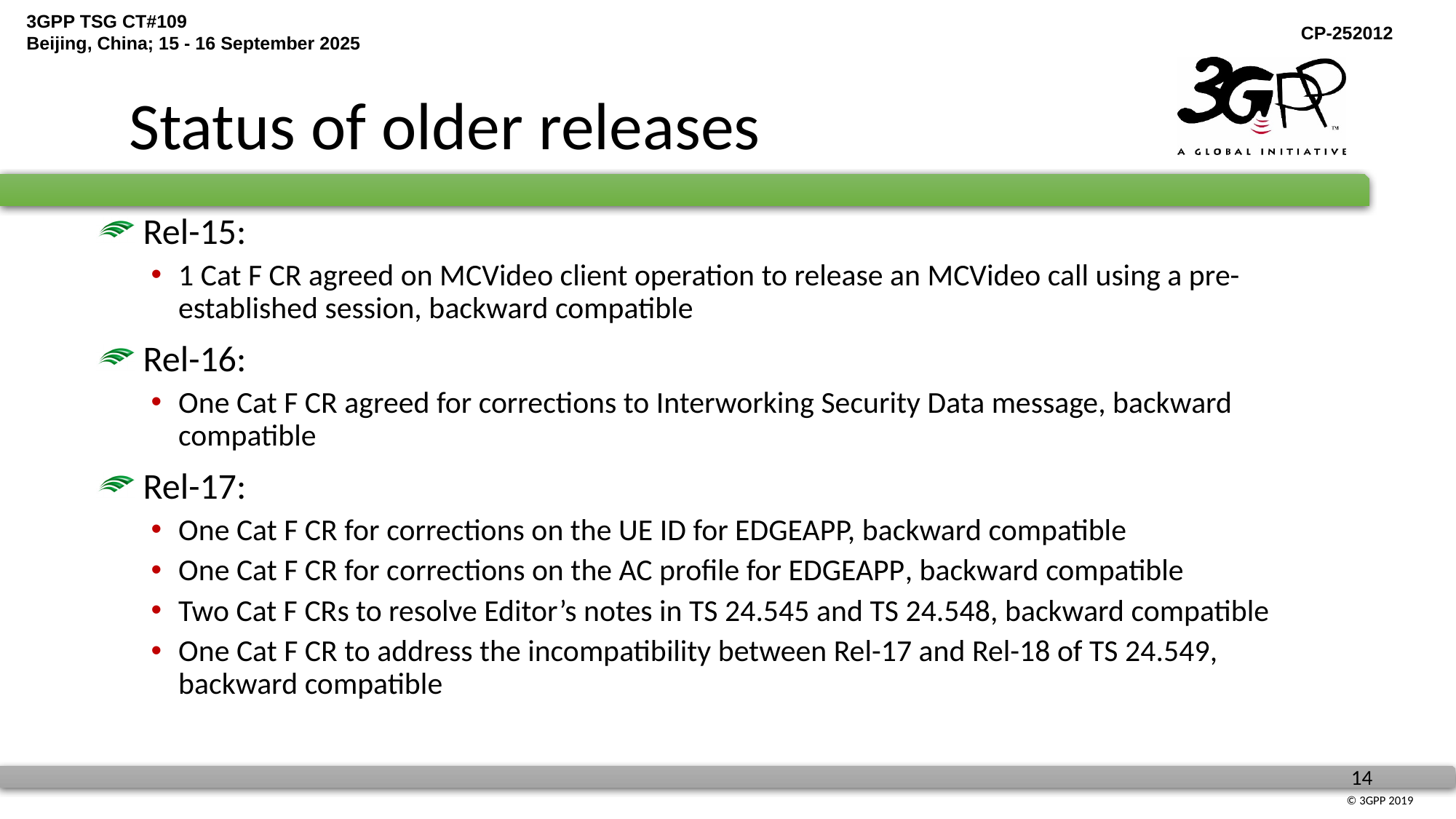

# Status of older releases
 Rel-15:
1 Cat F CR agreed on MCVideo client operation to release an MCVideo call using a pre-established session, backward compatible
 Rel-16:
One Cat F CR agreed for corrections to Interworking Security Data message, backward compatible
 Rel-17:
One Cat F CR for corrections on the UE ID for EDGEAPP, backward compatible
One Cat F CR for corrections on the AC profile for EDGEAPP, backward compatible
Two Cat F CRs to resolve Editor’s notes in TS 24.545 and TS 24.548, backward compatible
One Cat F CR to address the incompatibility between Rel-17 and Rel-18 of TS 24.549, backward compatible